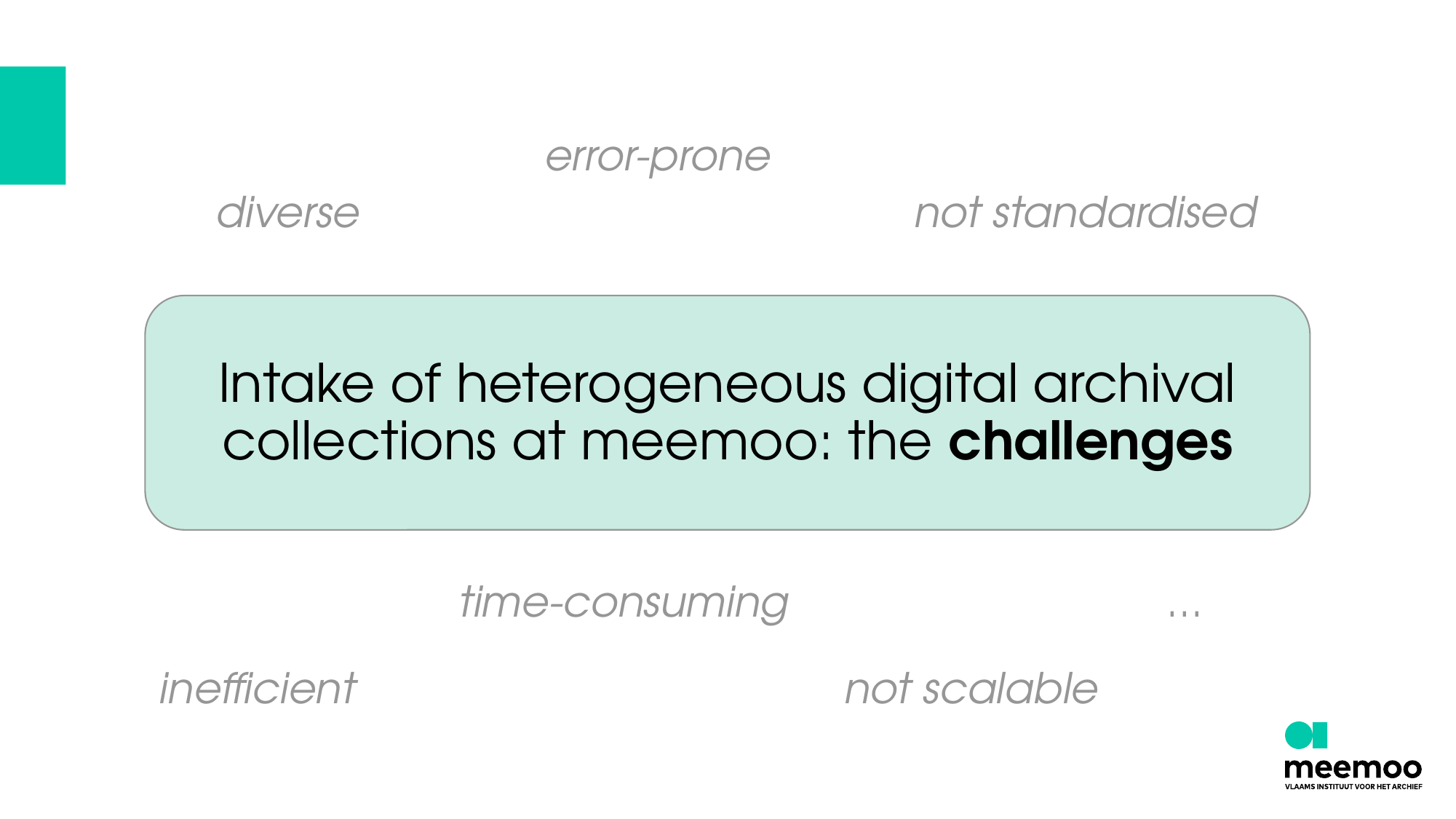

error-prone
not standardised
diverse

Intake of heterogeneous digital archival collections at meemoo: the challenges
…
time-consuming
inefficient
not scalable